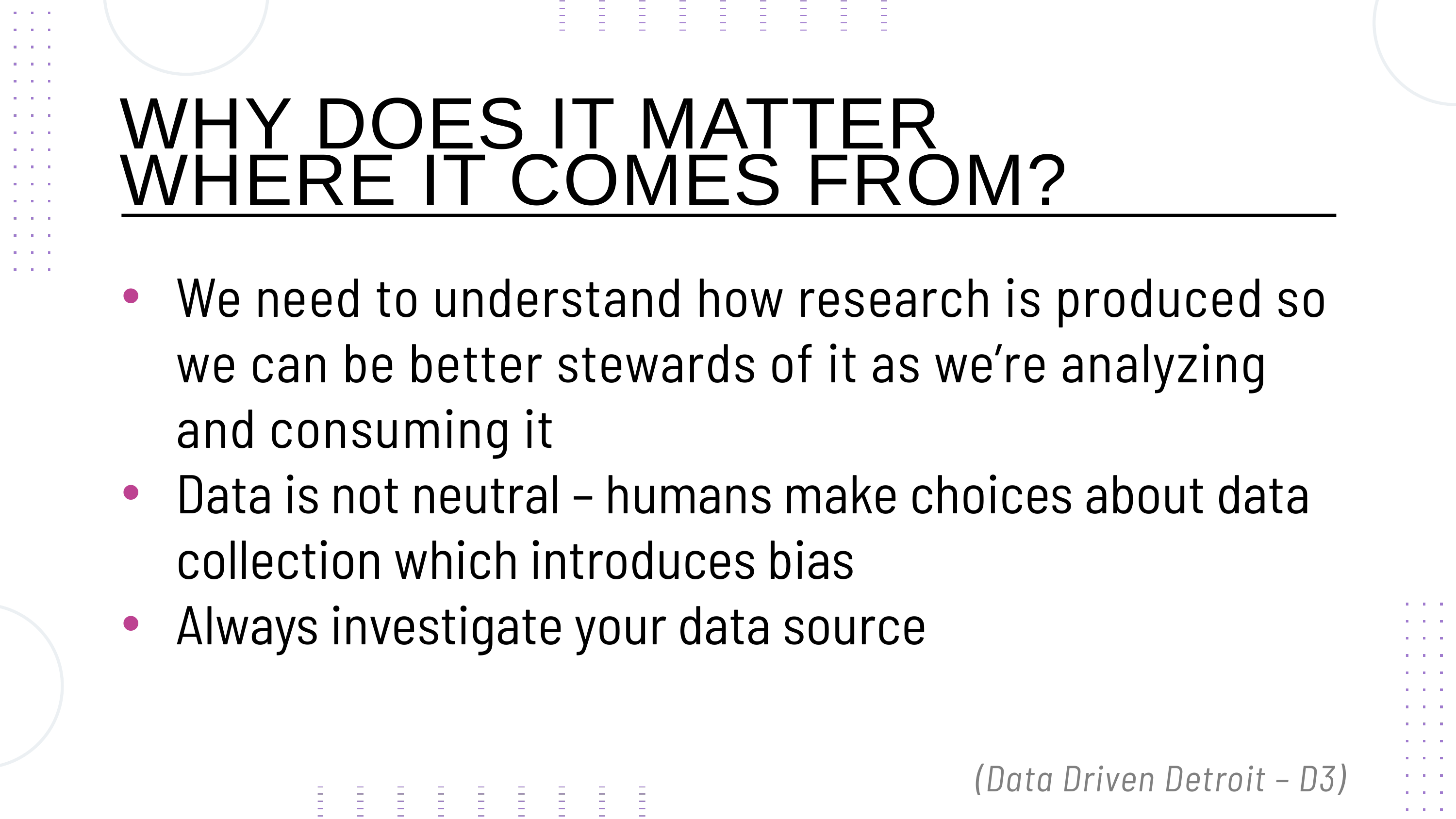

WHY DOES IT MATTER
WHERE IT COMES FROM?

We need to understand how research is produced so we can be better stewards of it as we’re analyzing and consuming it
Data is not neutral – humans make choices about data collection which introduces bias
Always investigate your data source

(Data Driven Detroit – D3)